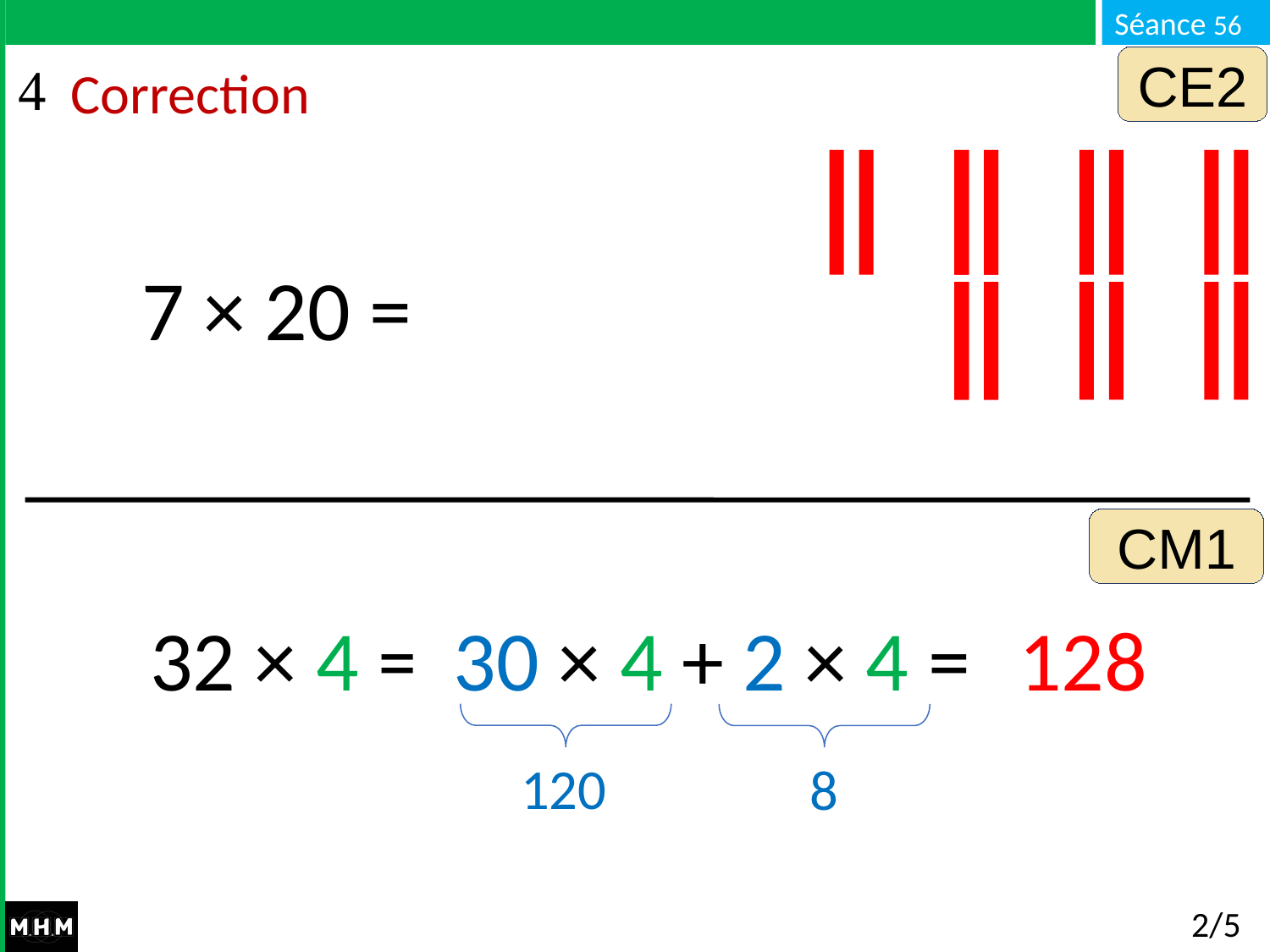

CE2
# Correction

7 × 20 =

CM1
32 × 4 = …
30 × 4 + 2 × 4 = …
128

120

8
2/5